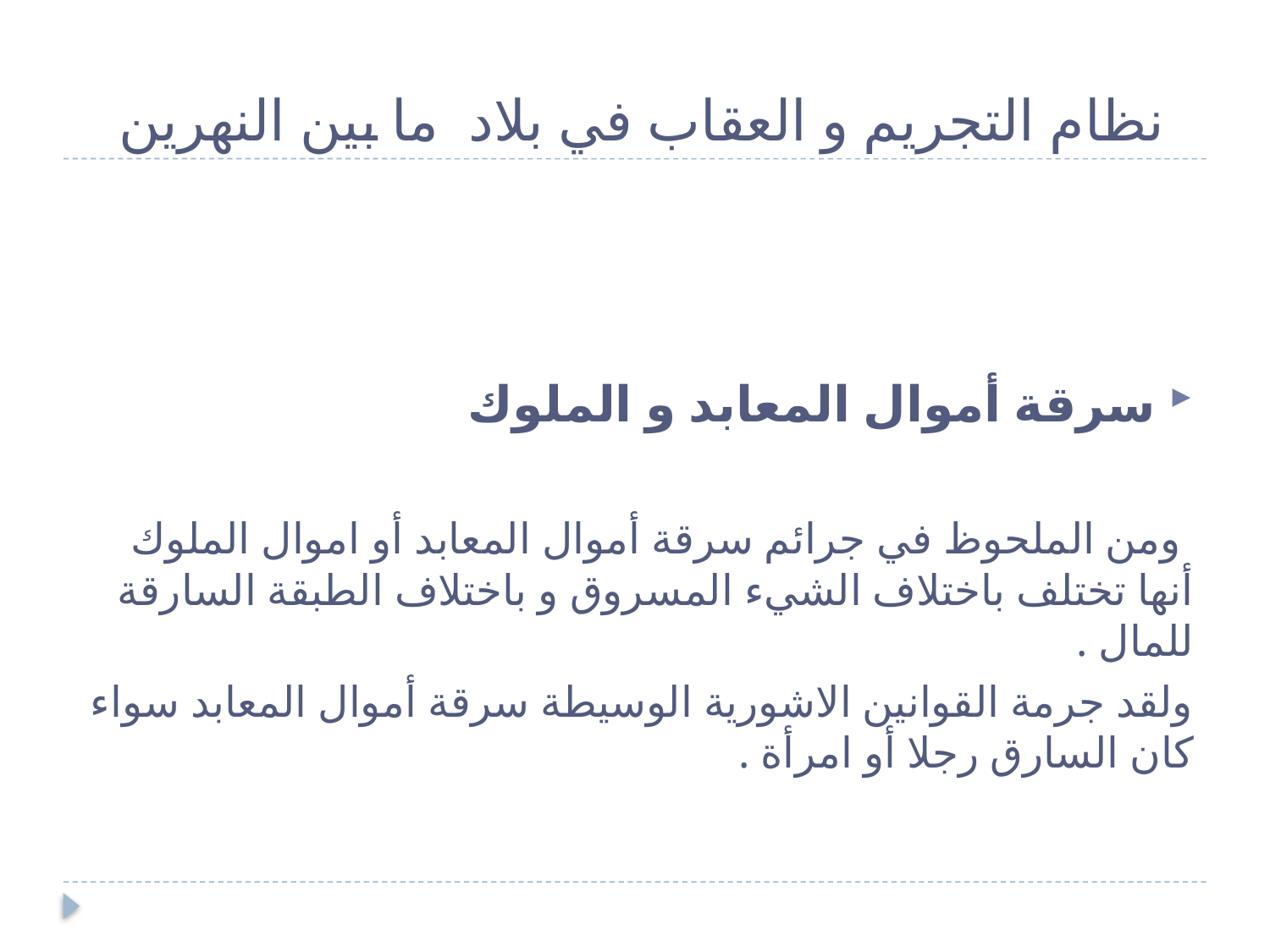

# نظام التجريم و العقاب في بلاد  ما بين النهرين

سرقة أموال المعابد و الملوك

 ومن الملحوظ في جرائم سرقة أموال المعابد أو اموال الملوك أنها تختلف باختلاف الشيء المسروق و باختلاف الطبقة السارقة للمال .
ولقد جرمة القوانين الاشورية الوسيطة سرقة أموال المعابد سواء كان السارق رجلا أو امرأة .